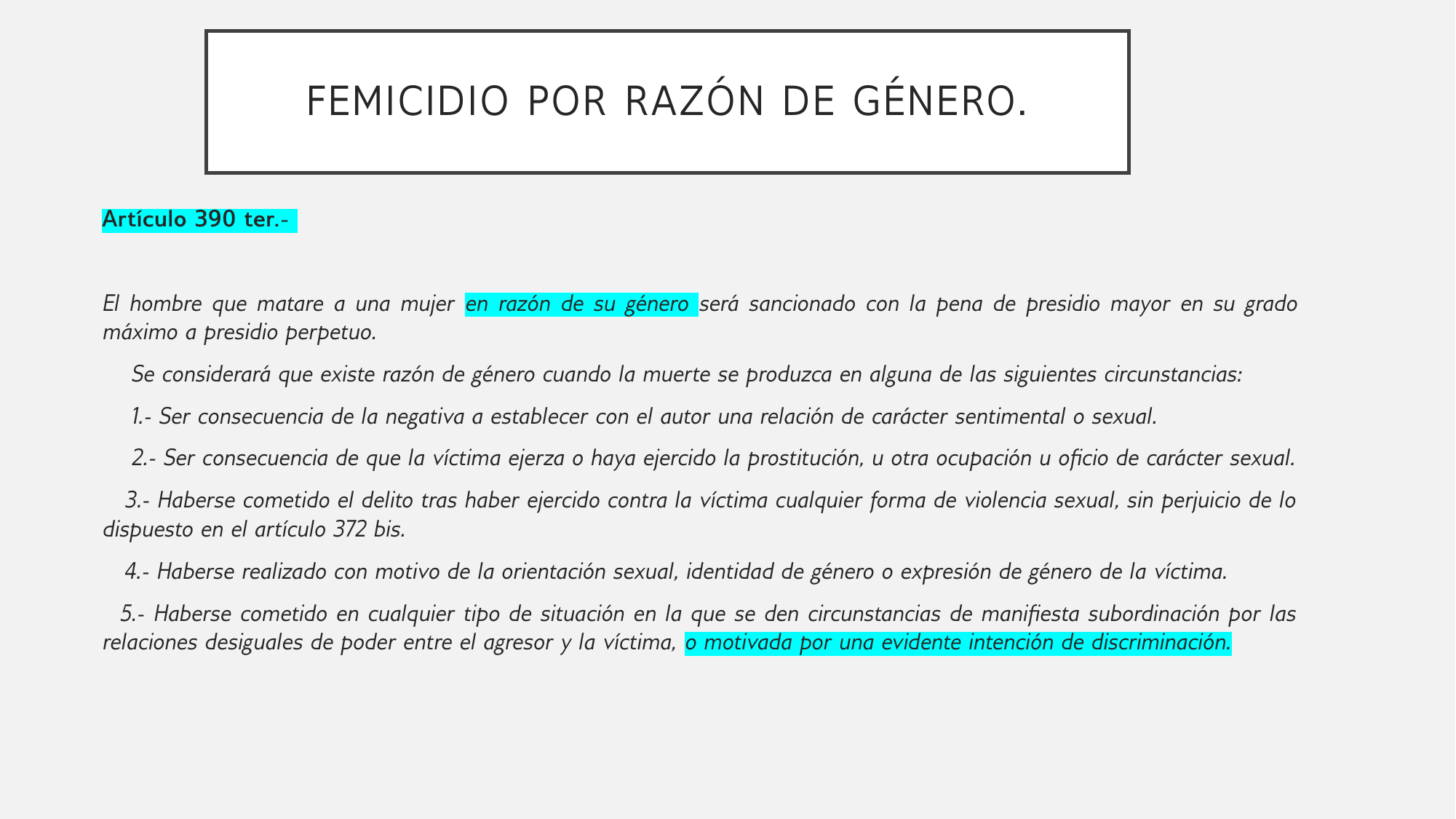

# Femicidio por razón de género.
Artículo 390 ter.-

El hombre que matare a una mujer en razón de su género será sancionado con la pena de presidio mayor en su grado máximo a presidio perpetuo.
    Se considerará que existe razón de género cuando la muerte se produzca en alguna de las siguientes circunstancias:
    1.- Ser consecuencia de la negativa a establecer con el autor una relación de carácter sentimental o sexual.
    2.- Ser consecuencia de que la víctima ejerza o haya ejercido la prostitución, u otra ocupación u oficio de carácter sexual.
   3.- Haberse cometido el delito tras haber ejercido contra la víctima cualquier forma de violencia sexual, sin perjuicio de lo dispuesto en el artículo 372 bis.
   4.- Haberse realizado con motivo de la orientación sexual, identidad de género o expresión de género de la víctima.
  5.- Haberse cometido en cualquier tipo de situación en la que se den circunstancias de manifiesta subordinación por las relaciones desiguales de poder entre el agresor y la víctima, o motivada por una evidente intención de discriminación.